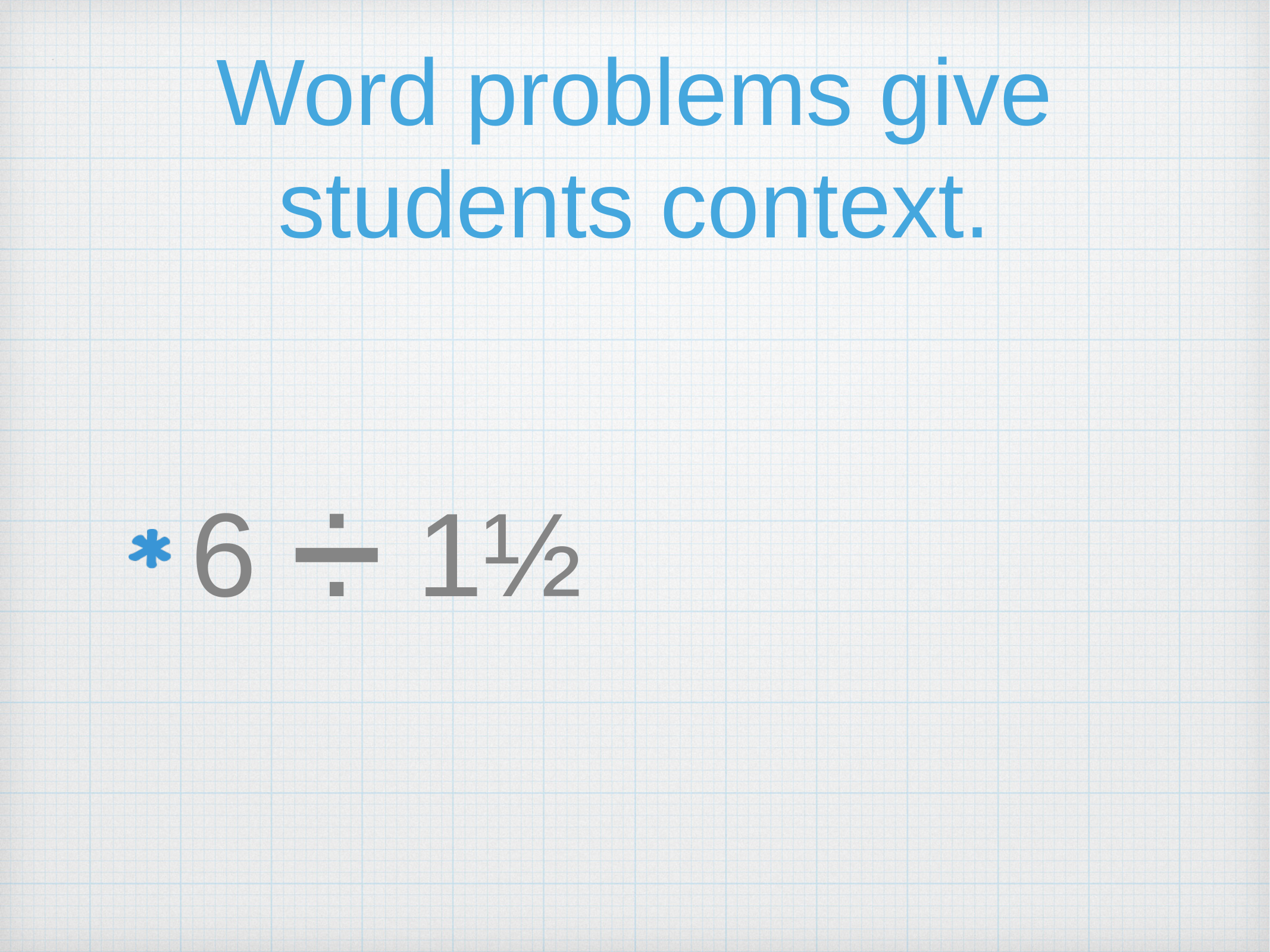

# Word problems give students context.
6 ➗ 1½